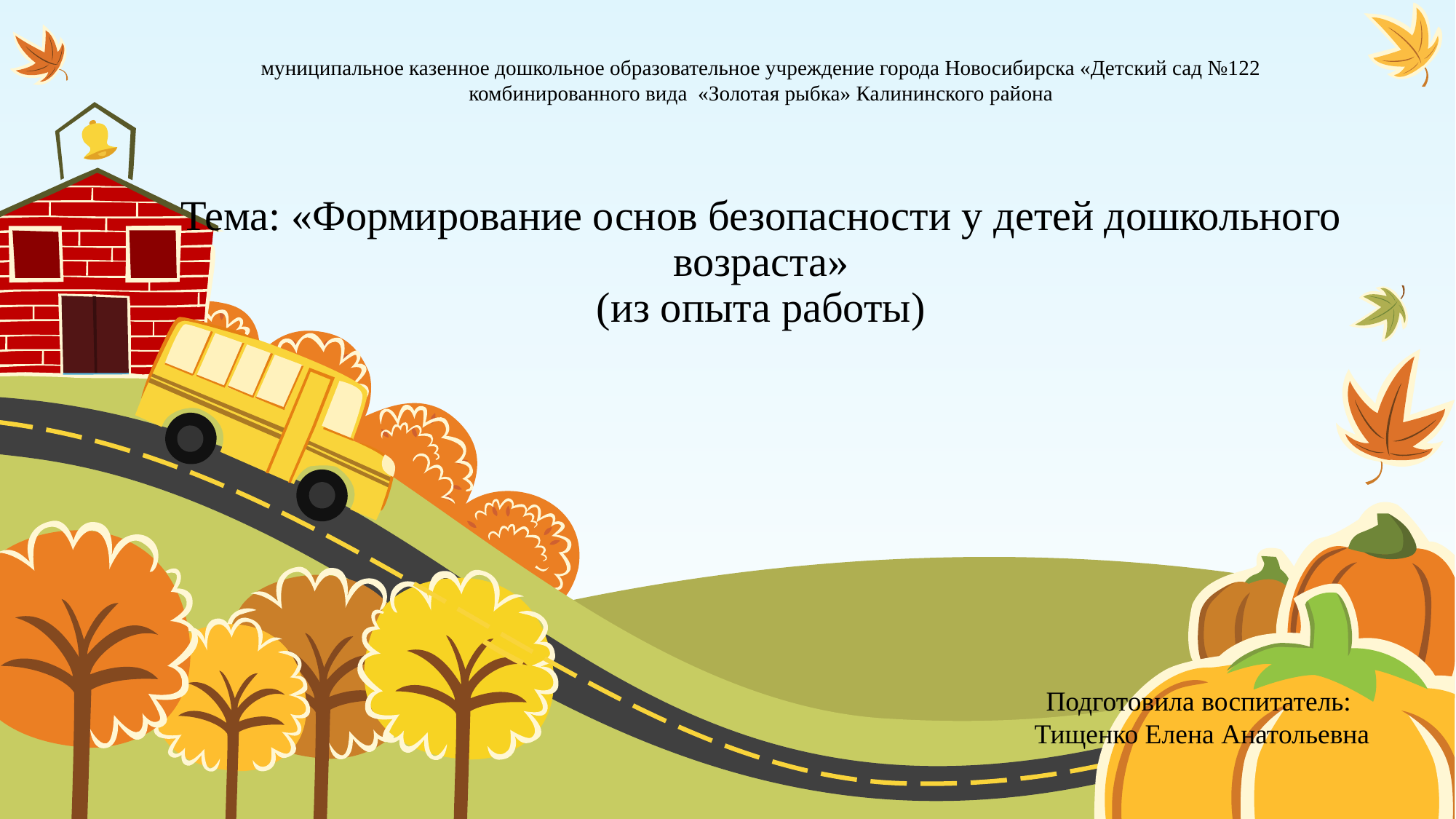

муниципальное казенное дошкольное образовательное учреждение города Новосибирска «Детский сад №122 комбинированного вида  «Золотая рыбка» Калининского района
# Тема: «Формирование основ безопасности у детей дошкольного возраста» (из опыта работы)
Подготовила воспитатель:
Тищенко Елена Анатольевна